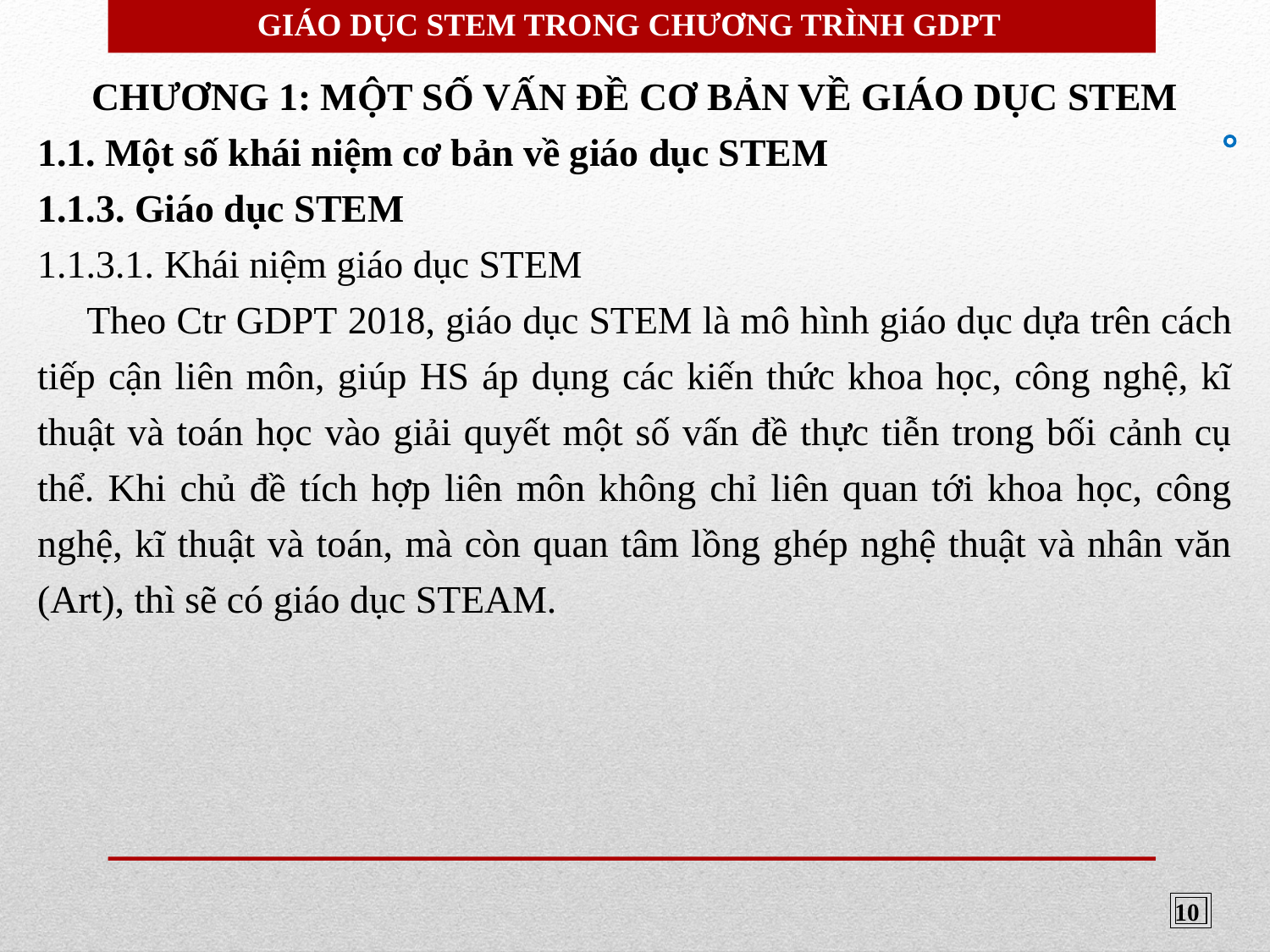

GIÁO DỤC STEM TRONG CHƯƠNG TRÌNH GDPT
CHƯƠNG 1: MỘT SỐ VẤN ĐỀ CƠ BẢN VỀ GIÁO DỤC STEM
1.1. Một số khái niệm cơ bản về giáo dục STEM
1.1.3. Giáo dục STEM
1.1.3.1.	Khái niệm giáo dục STEM
	Theo Ctr GDPT 2018, giáo dục STEM là mô hình giáo dục dựa trên cách tiếp cận liên môn, giúp HS áp dụng các kiến thức khoa học, công nghệ, kĩ thuật và toán học vào giải quyết một số vấn đề thực tiễn trong bối cảnh cụ thể. Khi chủ đề tích hợp liên môn không chỉ liên quan tới khoa học, công nghệ, kĩ thuật và toán, mà còn quan tâm lồng ghép nghệ thuật và nhân văn (Art), thì sẽ có giáo dục STEAM.

10